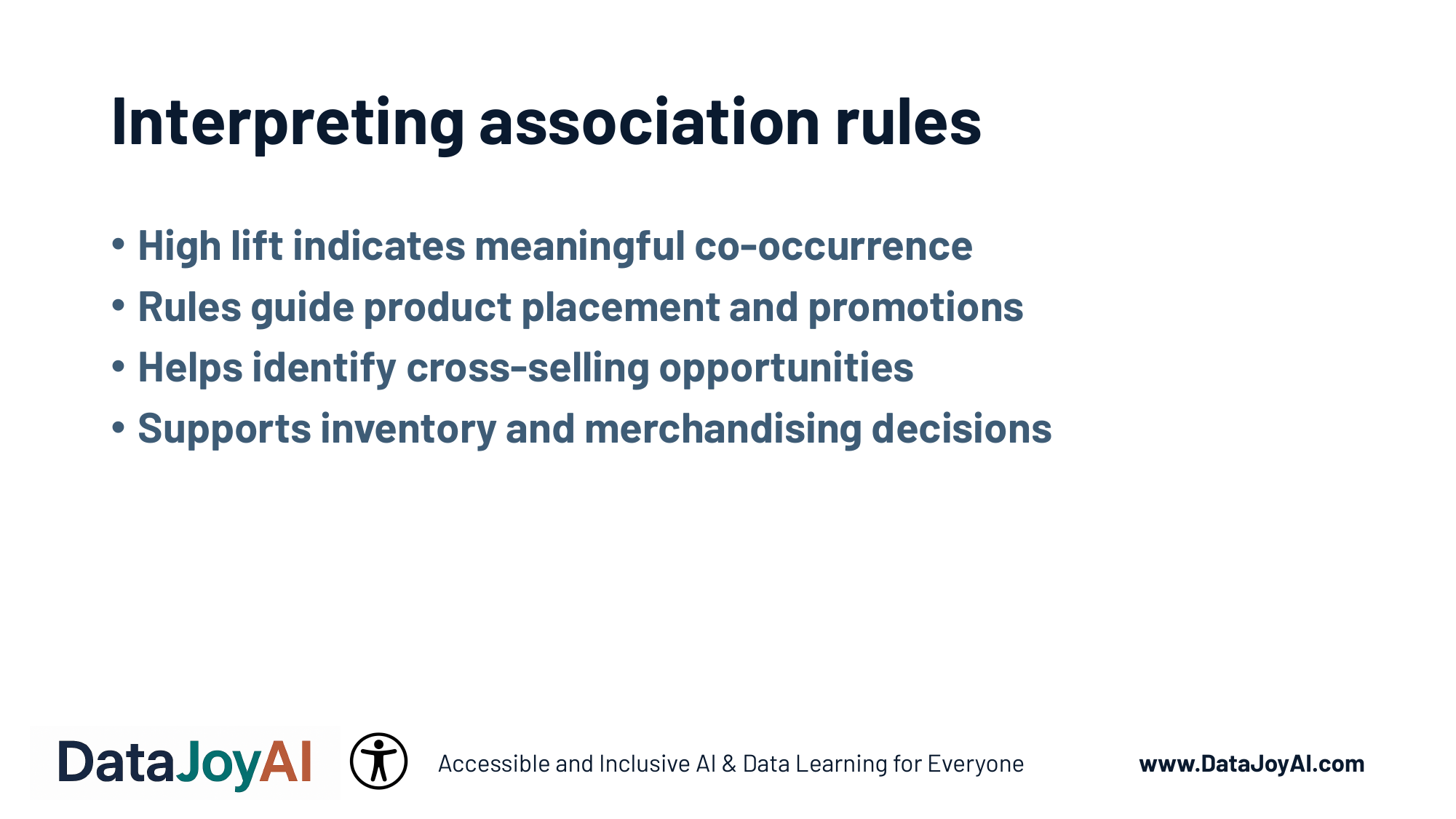

# Interpreting association rules
High lift indicates meaningful co‑occurrence
Rules guide product placement and promotions
Helps identify cross‑selling opportunities
Supports inventory and merchandising decisions